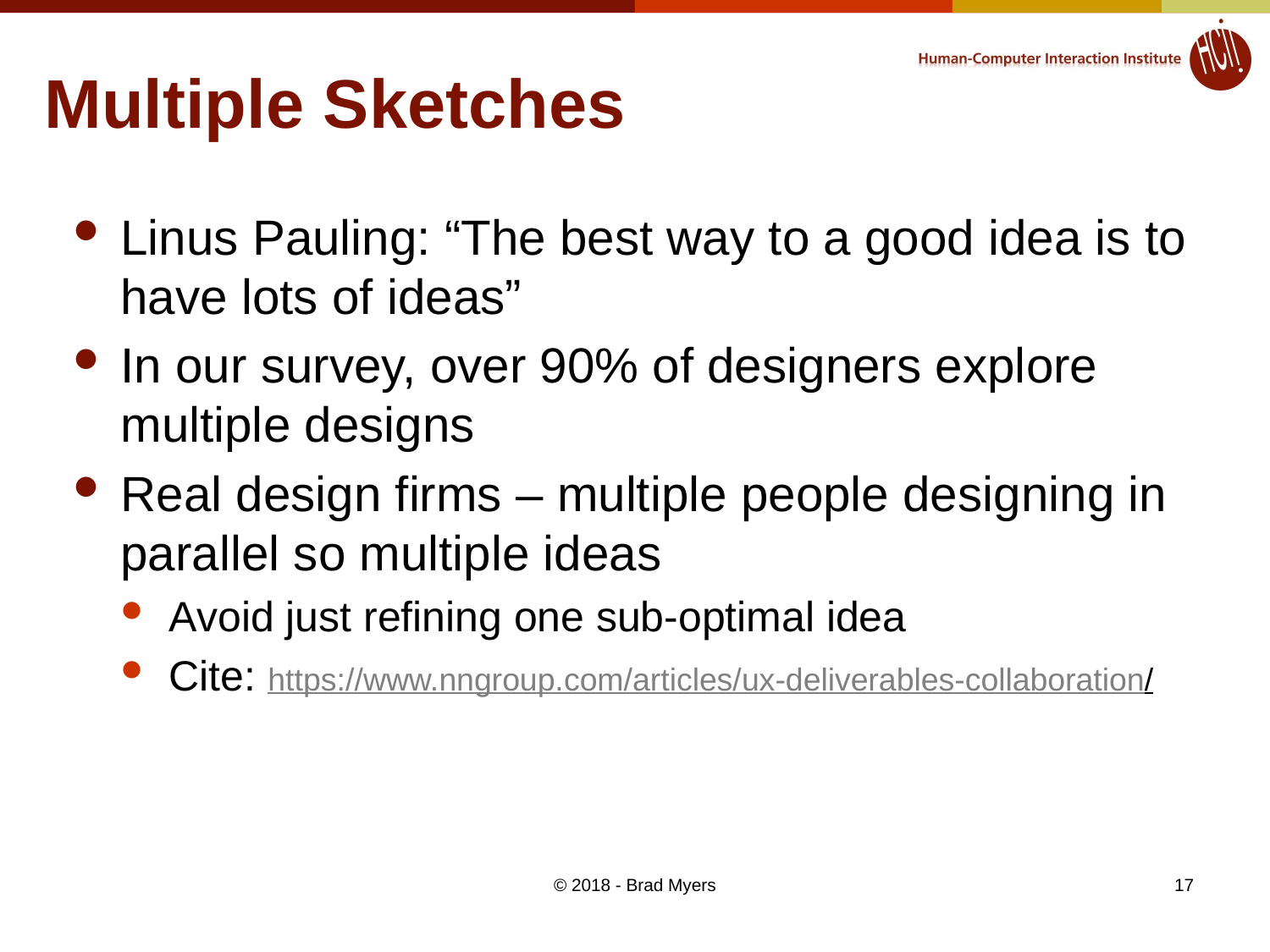

# Multiple Sketches
Linus Pauling: “The best way to a good idea is to have lots of ideas”
In our survey, over 90% of designers explore multiple designs
Real design firms – multiple people designing in parallel so multiple ideas
Avoid just refining one sub-optimal idea
Cite: https://www.nngroup.com/articles/ux-deliverables-collaboration/
© 2018 - Brad Myers
17